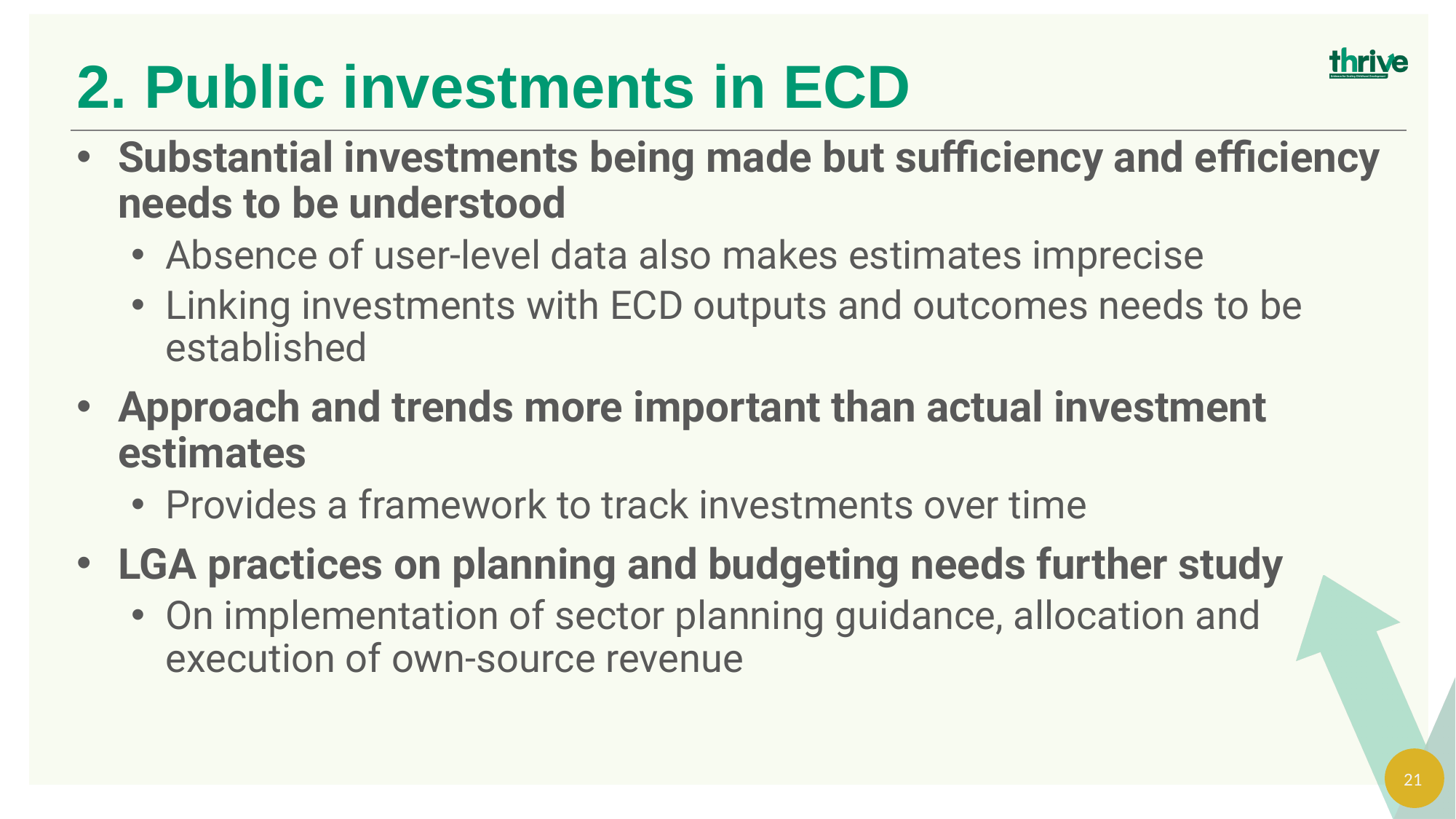

2. Public investments in ECD
Substantial investments being made but sufficiency and efficiency needs to be understood
Absence of user-level data also makes estimates imprecise
Linking investments with ECD outputs and outcomes needs to be established
Approach and trends more important than actual investment estimates
Provides a framework to track investments over time
LGA practices on planning and budgeting needs further study
On implementation of sector planning guidance, allocation and execution of own-source revenue